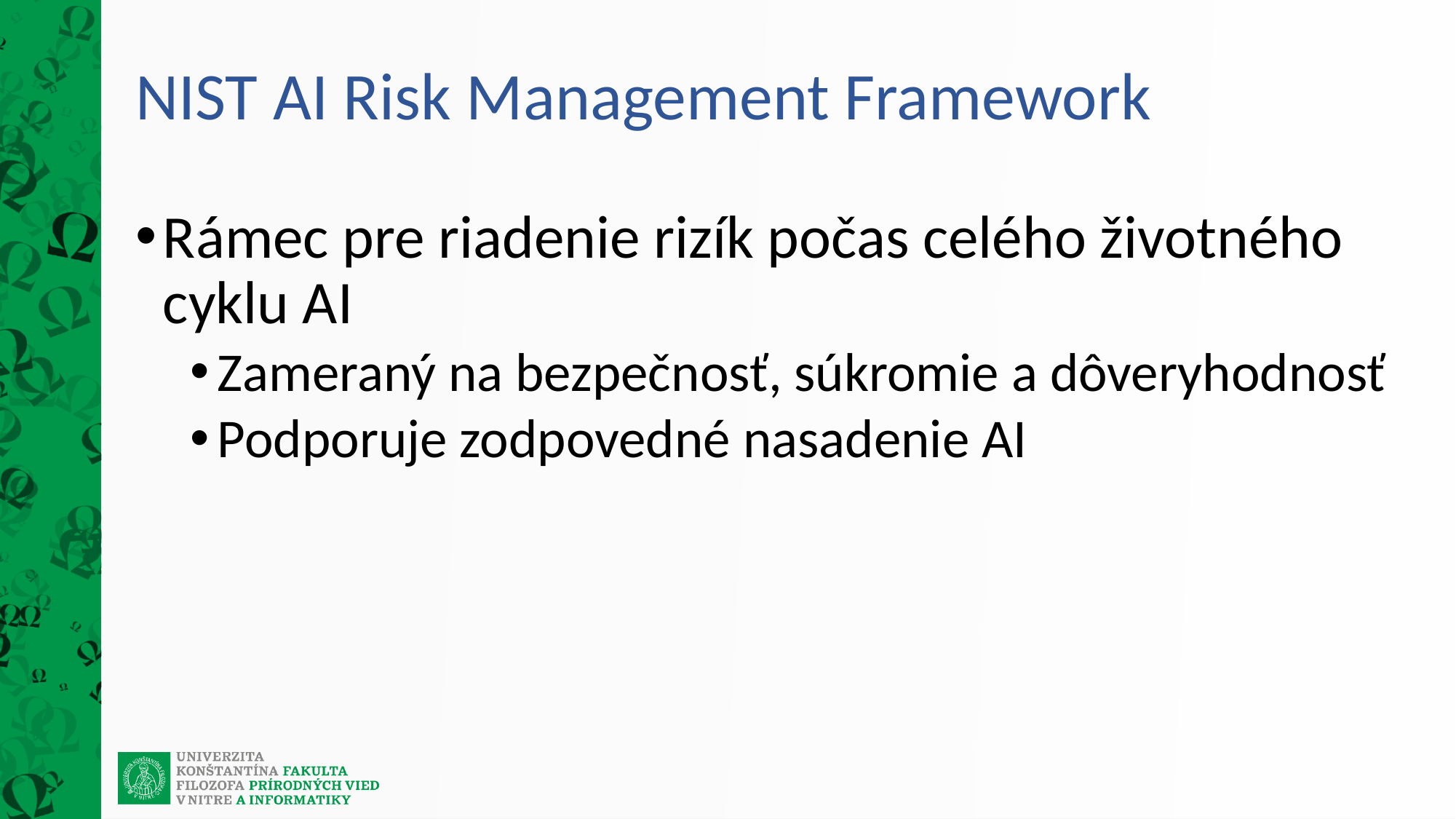

# NIST AI Risk Management Framework
Rámec pre riadenie rizík počas celého životného cyklu AI
Zameraný na bezpečnosť, súkromie a dôveryhodnosť
Podporuje zodpovedné nasadenie AI